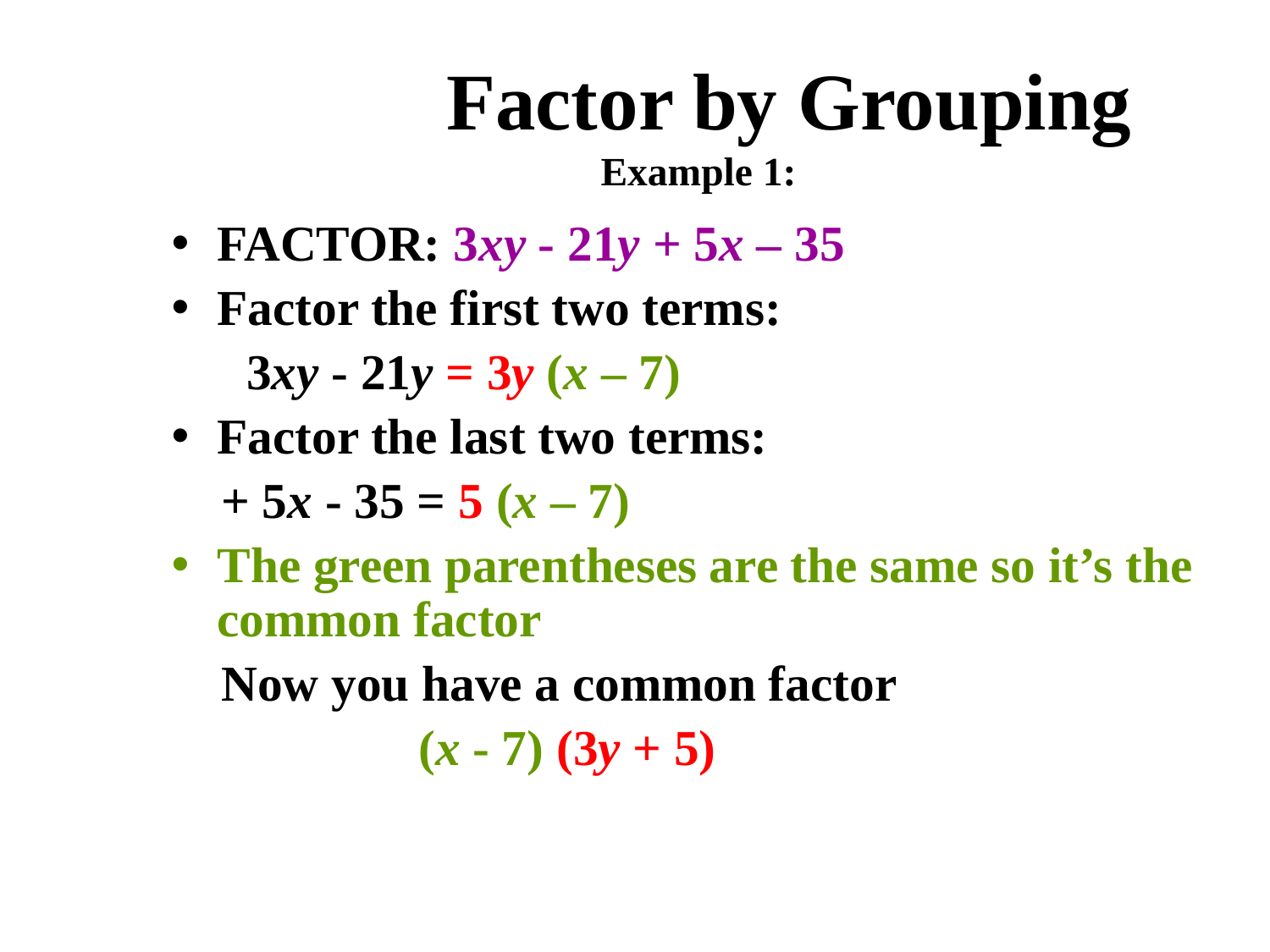

# Factor by Grouping Example 1:
FACTOR: 3xy - 21y + 5x – 35
Factor the first two terms:
      3xy - 21y = 3y (x – 7)
Factor the last two terms:
    + 5x - 35 = 5 (x – 7)
The green parentheses are the same so it’s the common factor
    Now you have a common factor
          (x - 7) (3y + 5)